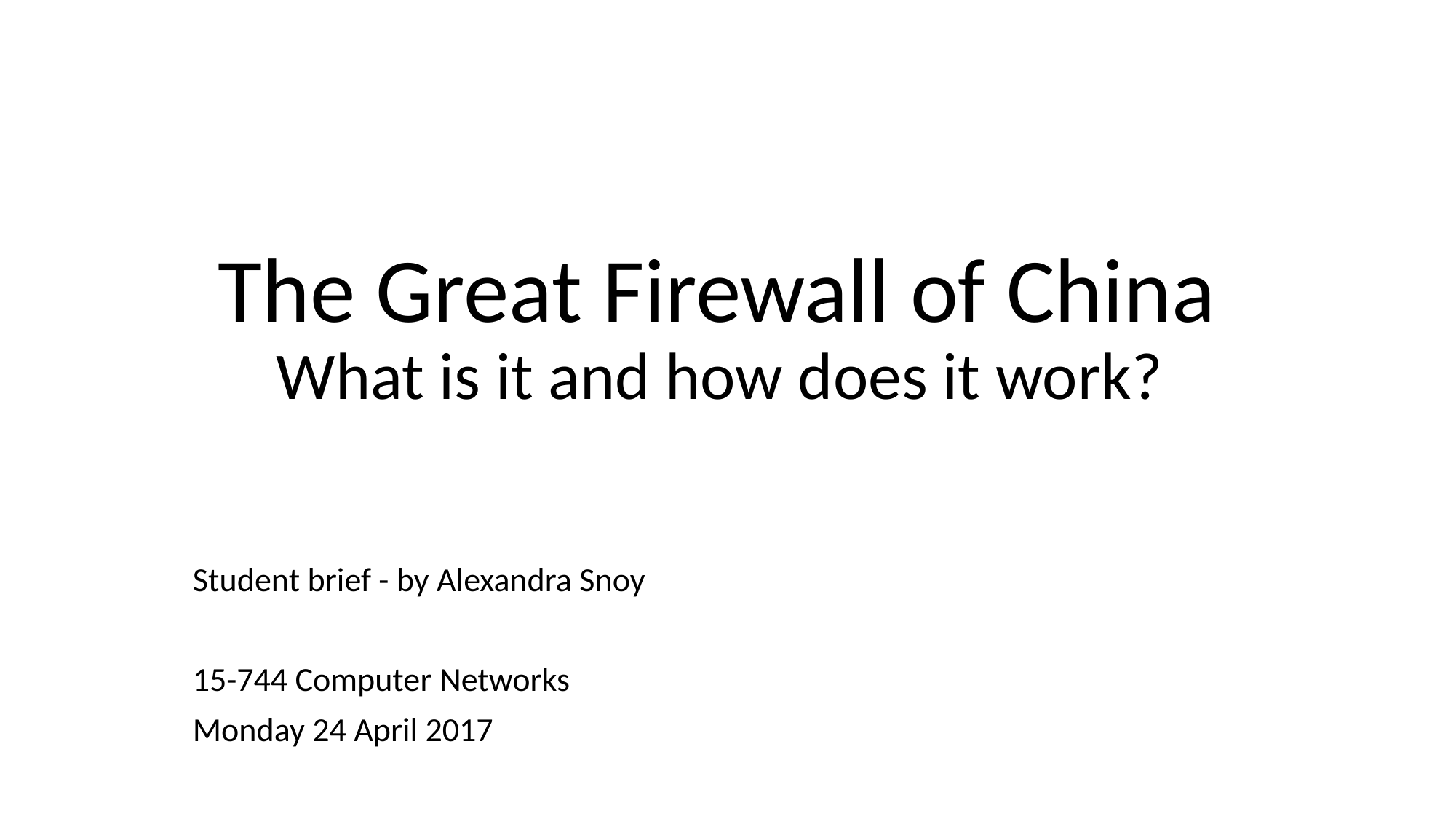

# The Great Firewall of China What is it and how does it work?
Student brief - by Alexandra Snoy

15-744 Computer Networks
Monday 24 April 2017